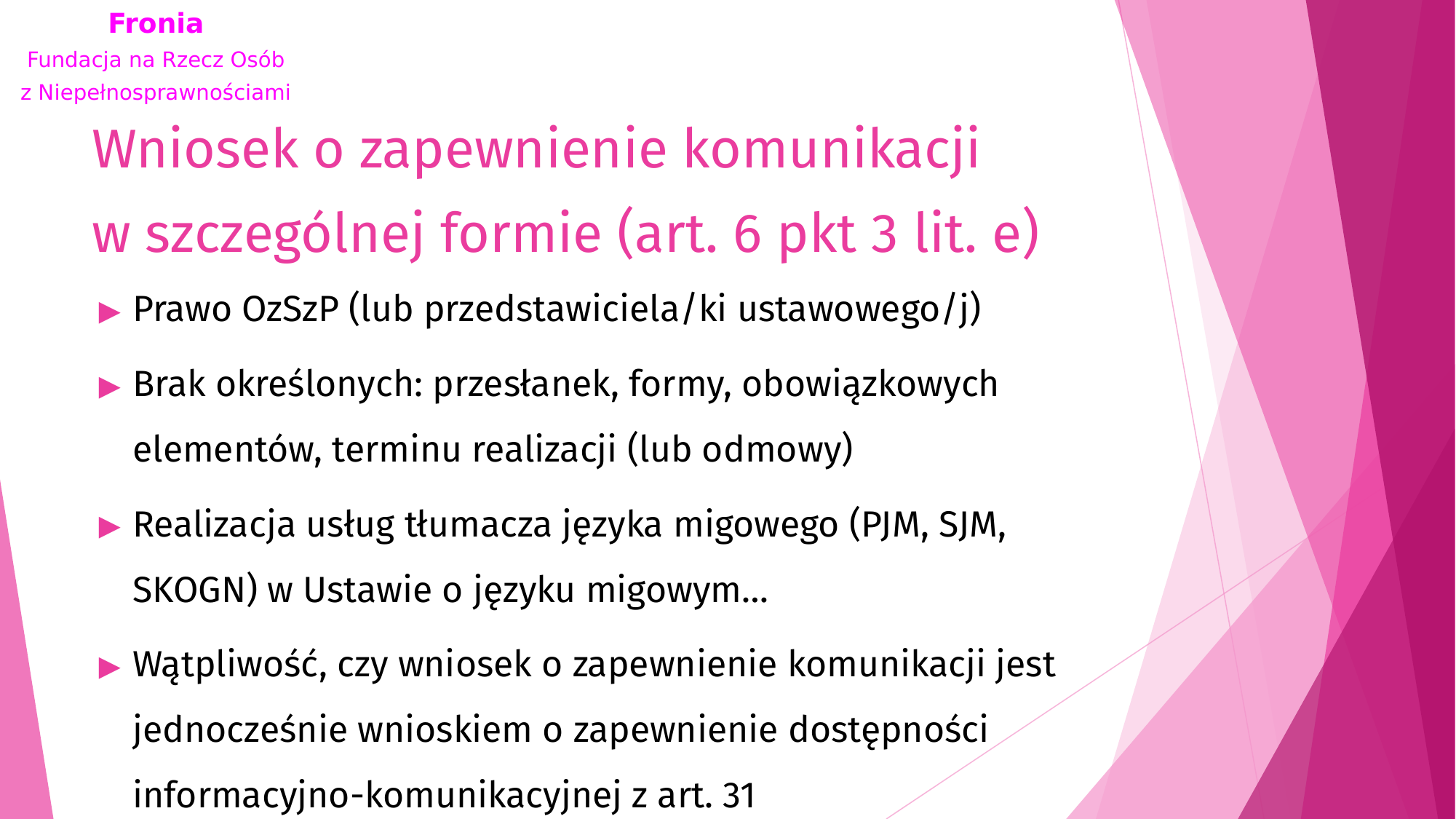

# Wniosek o zapewnienie komunikacji w szczególnej formie (art. 6 pkt 3 lit. e)
Prawo OzSzP (lub przedstawiciela/ki ustawowego/j)
Brak określonych: przesłanek, formy, obowiązkowych elementów, terminu realizacji (lub odmowy)
Realizacja usług tłumacza języka migowego (PJM, SJM, SKOGN) w Ustawie o języku migowym…
Wątpliwość, czy wniosek o zapewnienie komunikacji jest jednocześnie wnioskiem o zapewnienie dostępności informacyjno-komunikacyjnej z art. 31